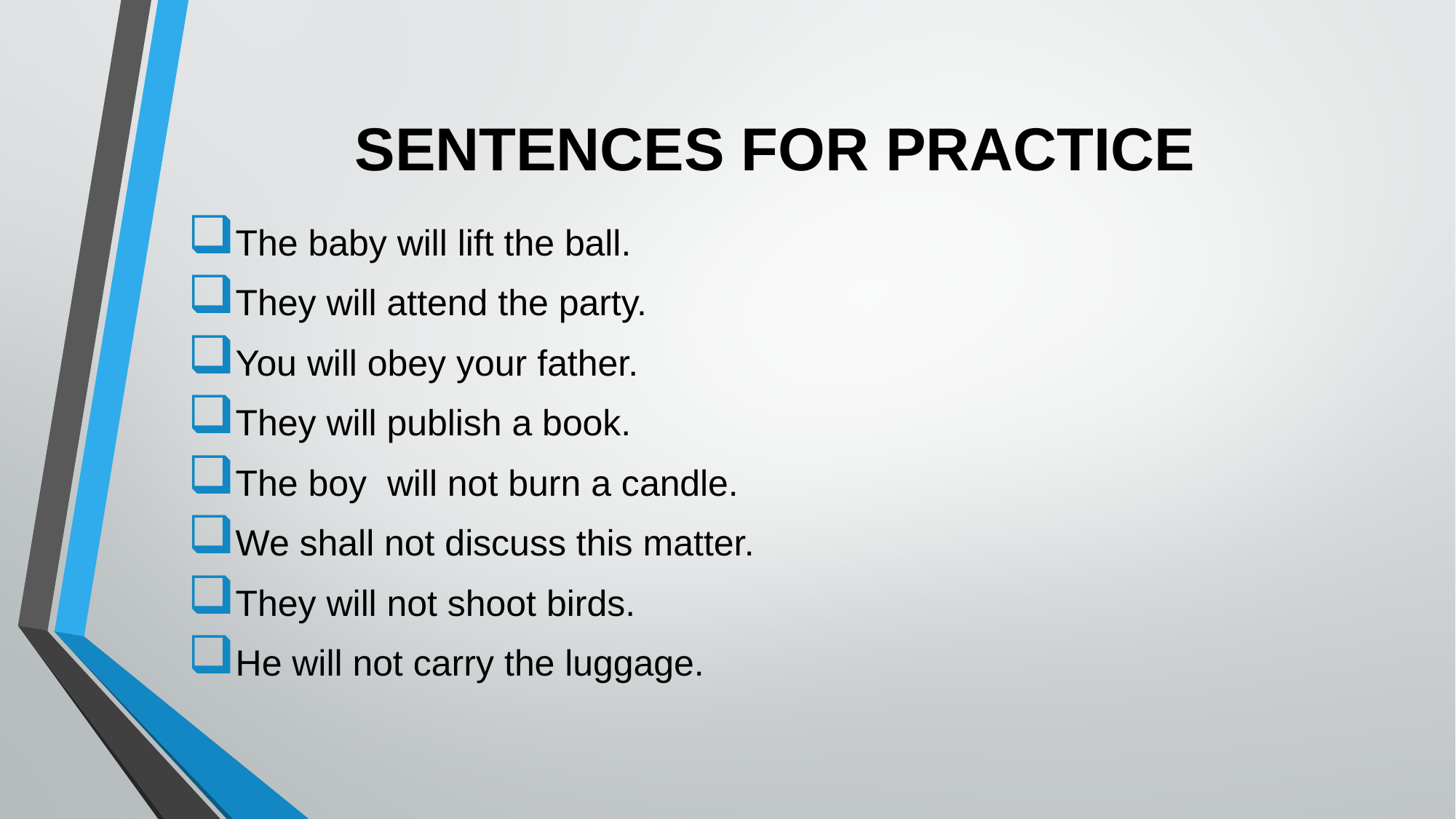

# SENTENCES FOR PRACTICE
The baby will lift the ball.
They will attend the party.
You will obey your father.
They will publish a book.
The boy  will not burn a candle.
We shall not discuss this matter.
They will not shoot birds.
He will not carry the luggage.